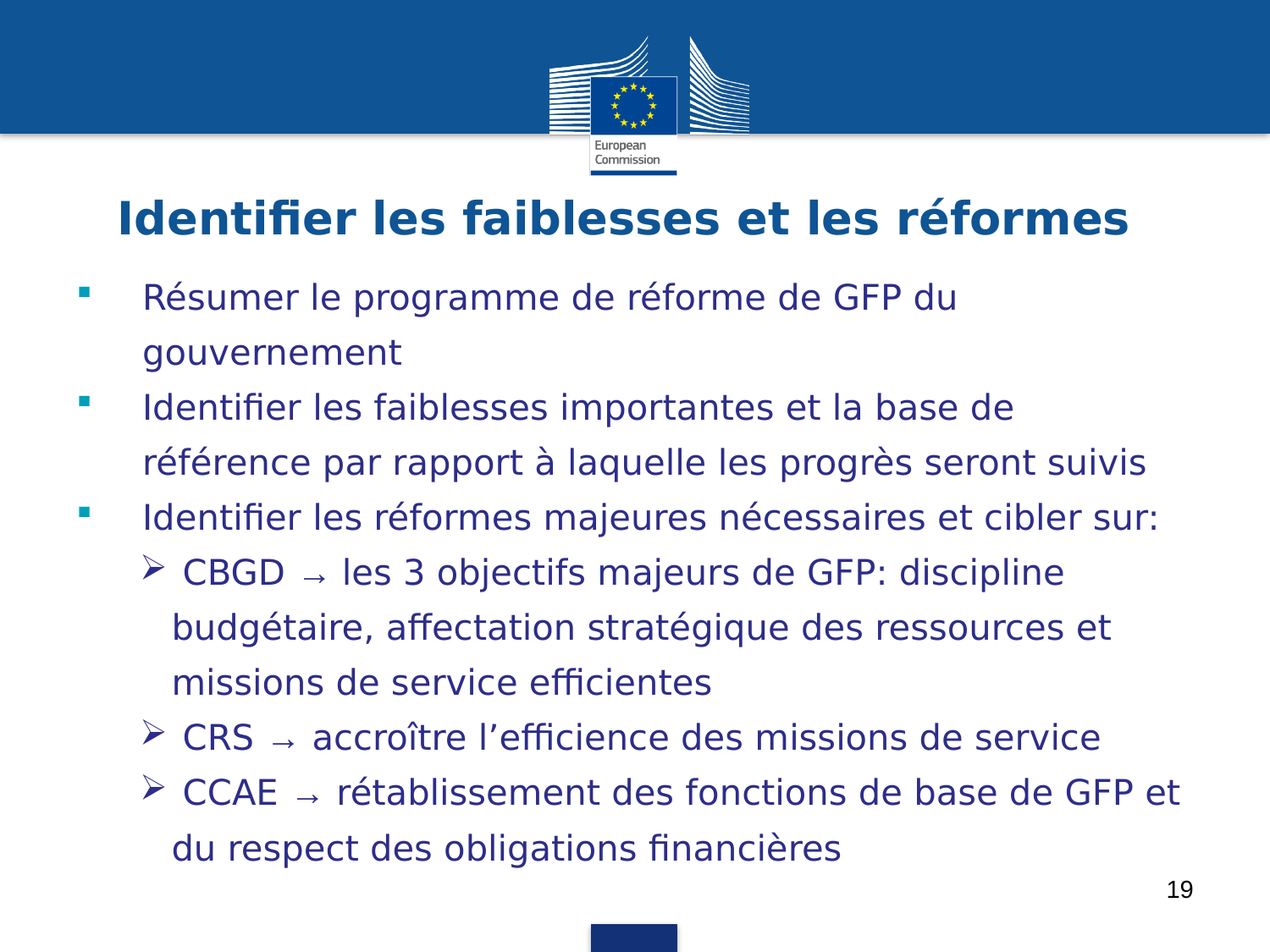

# Identifier les faiblesses et les réformes
Résumer le programme de réforme de GFP du gouvernement
Identifier les faiblesses importantes et la base de référence par rapport à laquelle les progrès seront suivis
Identifier les réformes majeures nécessaires et cibler sur:
 CBGD → les 3 objectifs majeurs de GFP: discipline budgétaire, affectation stratégique des ressources et missions de service efficientes
 CRS → accroître l’efficience des missions de service
 CCAE → rétablissement des fonctions de base de GFP et du respect des obligations financières

19